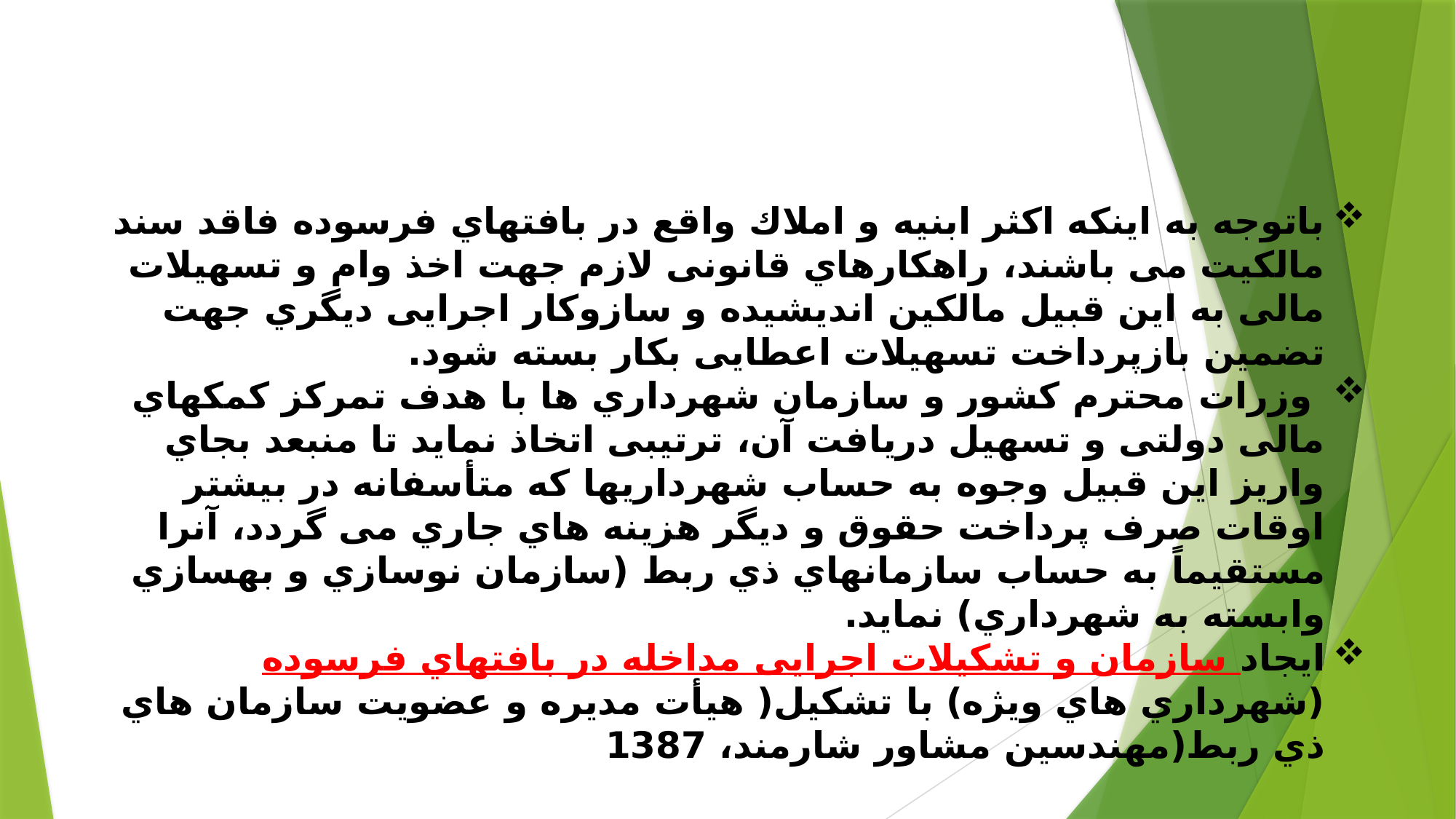

باتوجه به اینکه اکثر ابنیه و املاك واقع در بافتهاي فرسوده فاقد سند مالکیت می باشند، راهکارهاي قانونی لازم جهت اخذ وام و تسهیلات مالی به این قبیل مالکین اندیشیده و سازوکار اجرایی دیگري جهت تضمین بازپرداخت تسهیلات اعطایی بکار بسته شود.
 وزرات محترم کشور و سازمان شهرداري ها با هدف تمرکز کمکهاي مالی دولتی و تسهیل دریافت آن، ترتیبی اتخاذ نماید تا منبعد بجاي واریز این قبیل وجوه به حساب شهرداریها که متأسفانه در بیشتر اوقات صرف پرداخت حقوق و دیگر هزینه هاي جاري می گردد، آنرا مستقیماً به حساب سازمانهاي ذي ربط (سازمان نوسازي و بهسازي وابسته به شهرداري) نماید.
ایجاد سازمان و تشکیلات اجرایی مداخله در بافتهاي فرسوده (شهرداري هاي ویژه) با تشکیل( هیأت مدیره و عضویت سازمان هاي ذي ربط(مهندسین مشاور شارمند، 1387